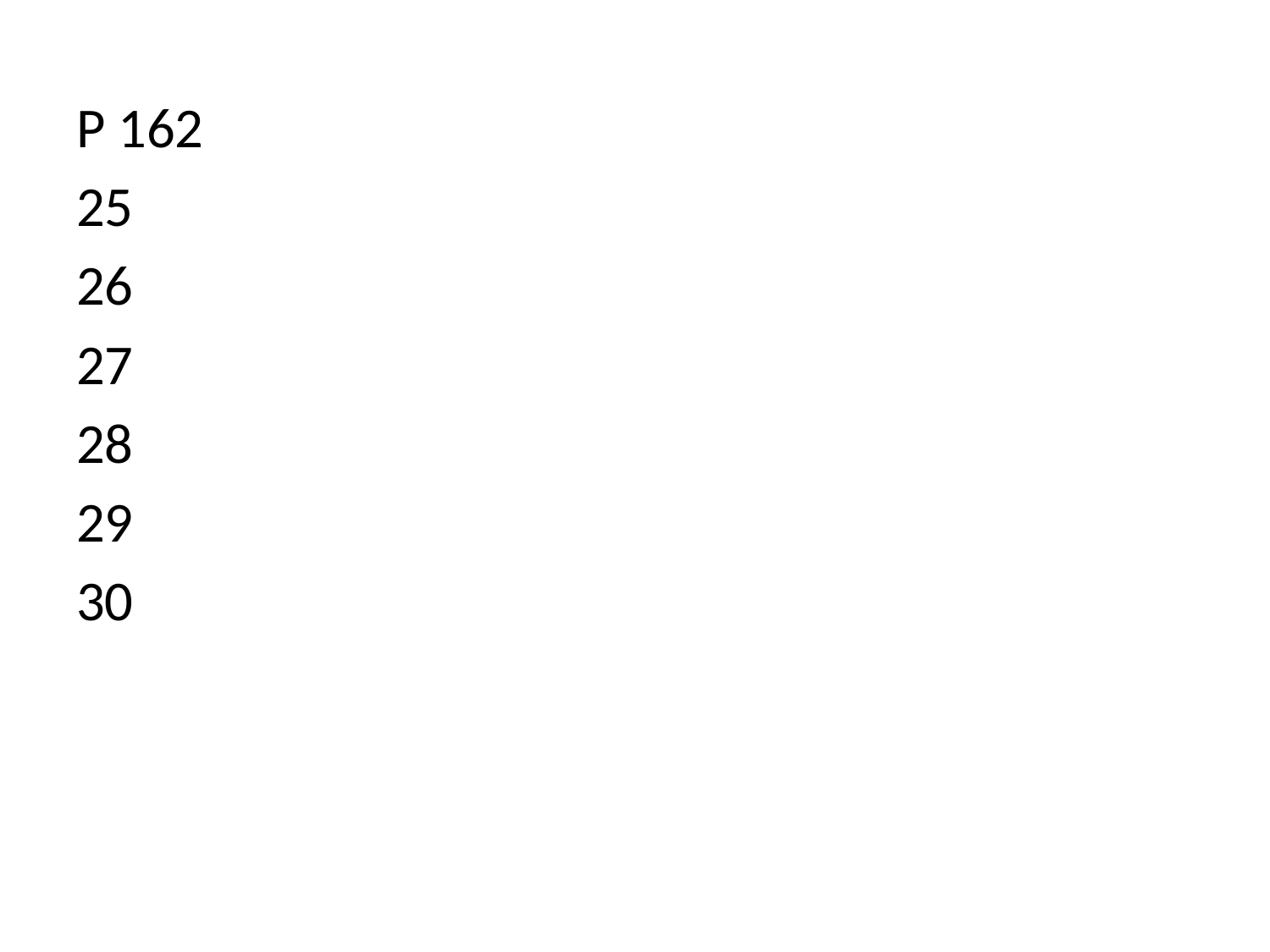

#
P 162
25
26
27
28
29
30